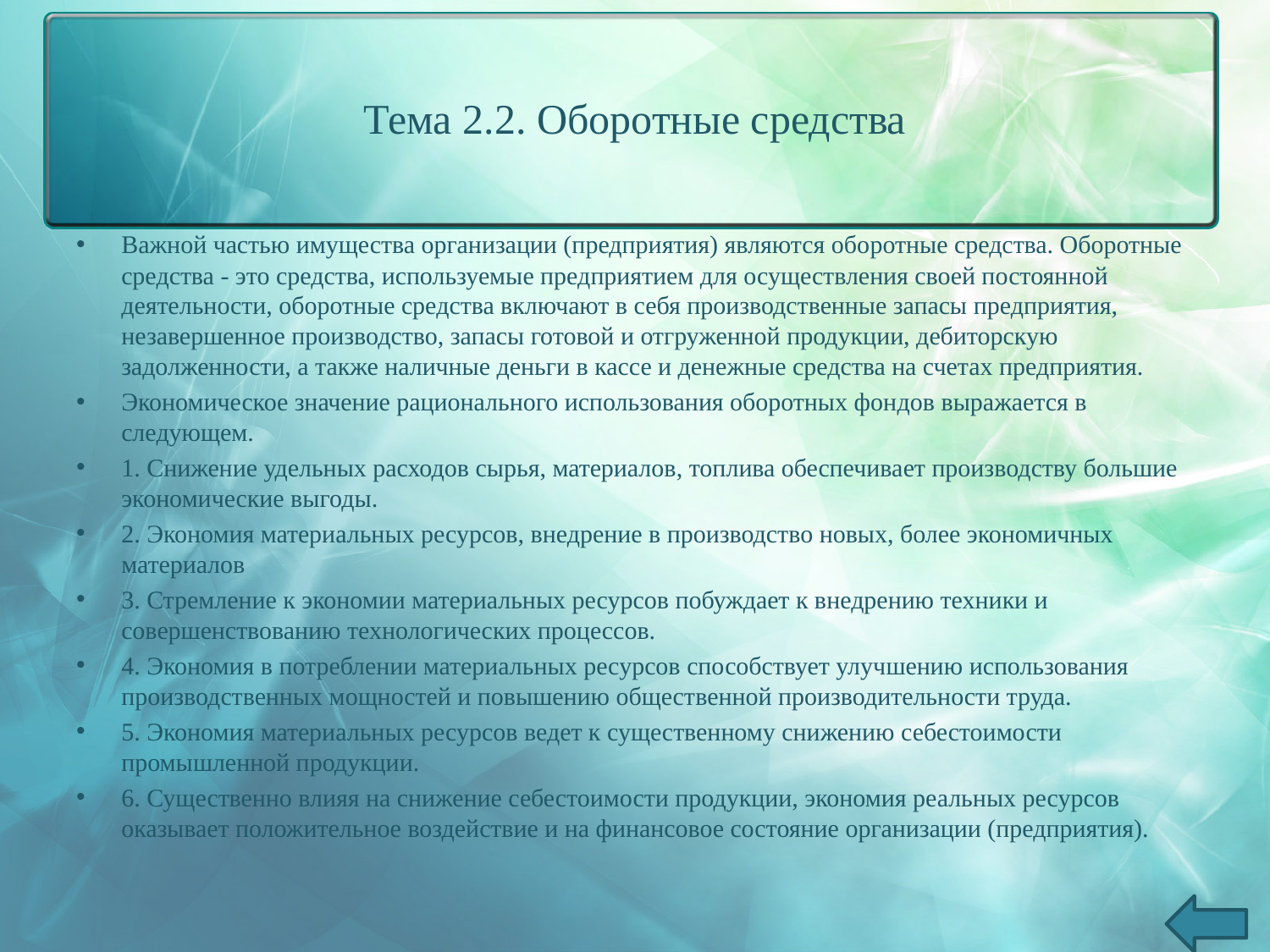

# Тема 2.2. Оборотные средства
Важной частью имущества организации (предприятия) являются обо­ротные средства. Оборотные средства - это средства, используемые предприятием для осуществления своей постоянной деятельности, оборотные средства включают в себя производственные запасы предприятия, незавершенное производство, запасы готовой и отгруженной продукции, дебиторскую задолженности, а также наличные деньги в кассе и денежные средства на счетах предприятия.
Экономическое значение рационального использования оборотных фон­дов выражается в следующем.
1. Снижение удельных расходов сырья, материалов, топлива обеспечива­ет производству большие экономические выгоды.
2. Экономия материальных ресурсов, внедрение в производство новых, более экономичных материалов
3. Стремление к экономии материальных ресурсов побуждает к внедрению техники и совершенствованию технологических процессов.
4. Экономия в потреблении материальных ресурсов способствует улуч­шению использования производственных мощностей и повышению общест­венной производительности труда.
5. Экономия материальных ресурсов ведет к существенному снижению себестоимости промышленной продукции.
6. Существенно влияя на снижение себестоимости продукции, экономия реальных ресурсов оказывает положительное воздействие и на финансовое состояние организации (предприятия).